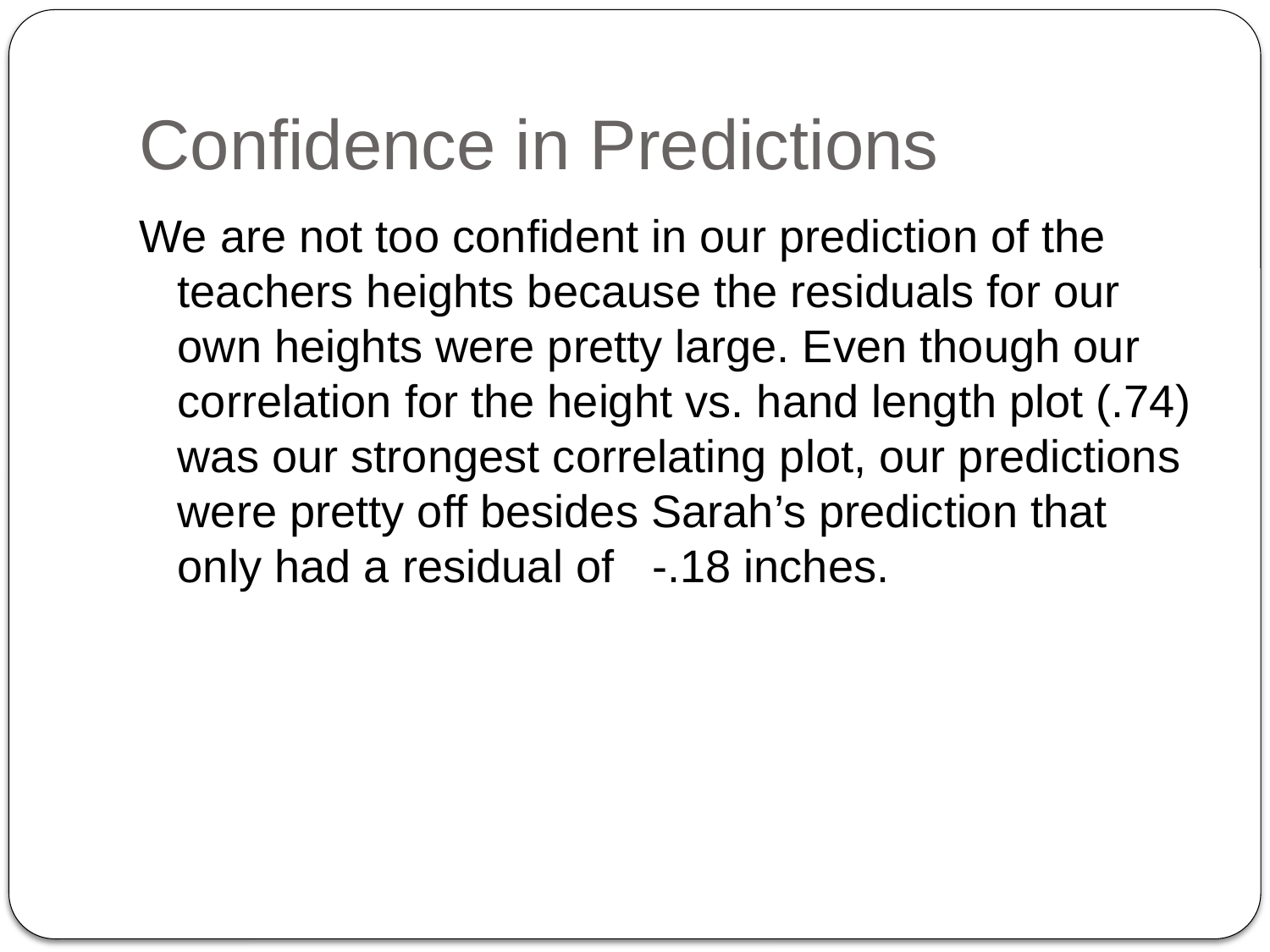

# Confidence in Predictions
We are not too confident in our prediction of the teachers heights because the residuals for our own heights were pretty large. Even though our correlation for the height vs. hand length plot (.74) was our strongest correlating plot, our predictions were pretty off besides Sarah’s prediction that only had a residual of   -.18 inches.